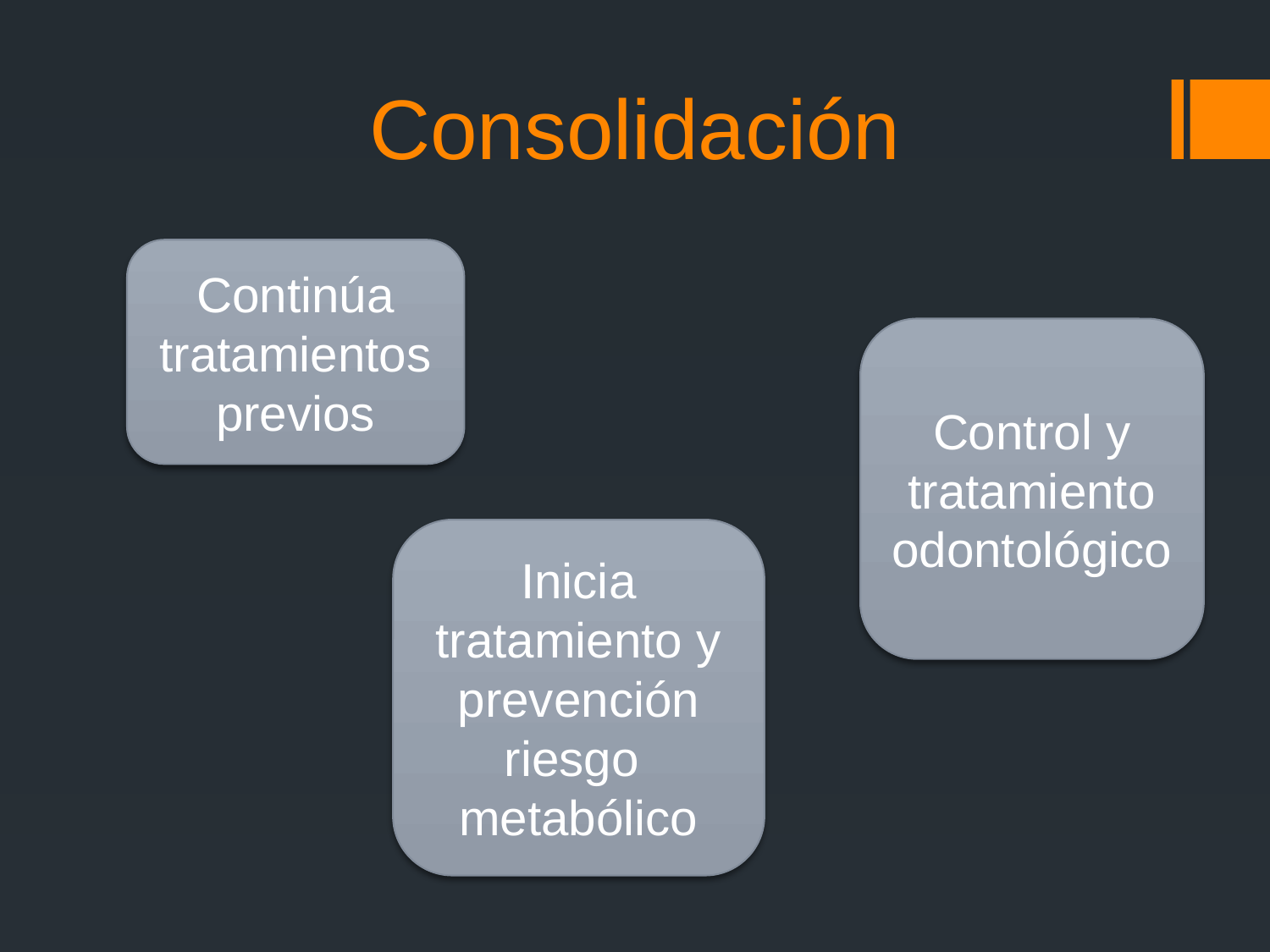

# Consolidación

Continúa tratamientos previos
Control y tratamiento odontológico
Inicia tratamiento y prevención riesgo  metabólico